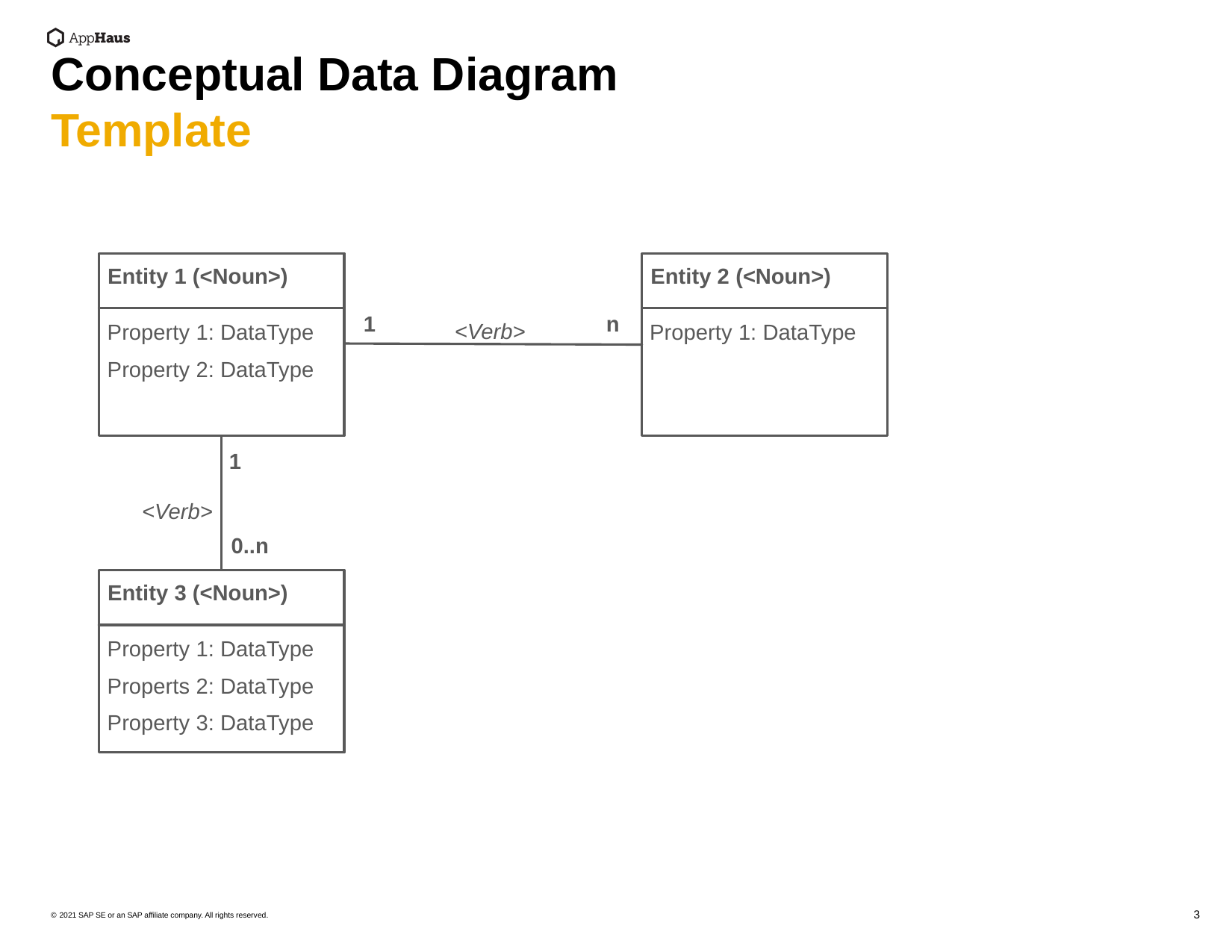

Conceptual Data Diagram
Template
Entity 1 (<Noun>)
Entity 2 (<Noun>)
1
n
<Verb>
Property 1: DataType
Property 2: DataType
Property 1: DataType
1
<Verb>
0..n
Entity 3 (<Noun>)
Property 1: DataType
Properts 2: DataType
Property 3: DataType